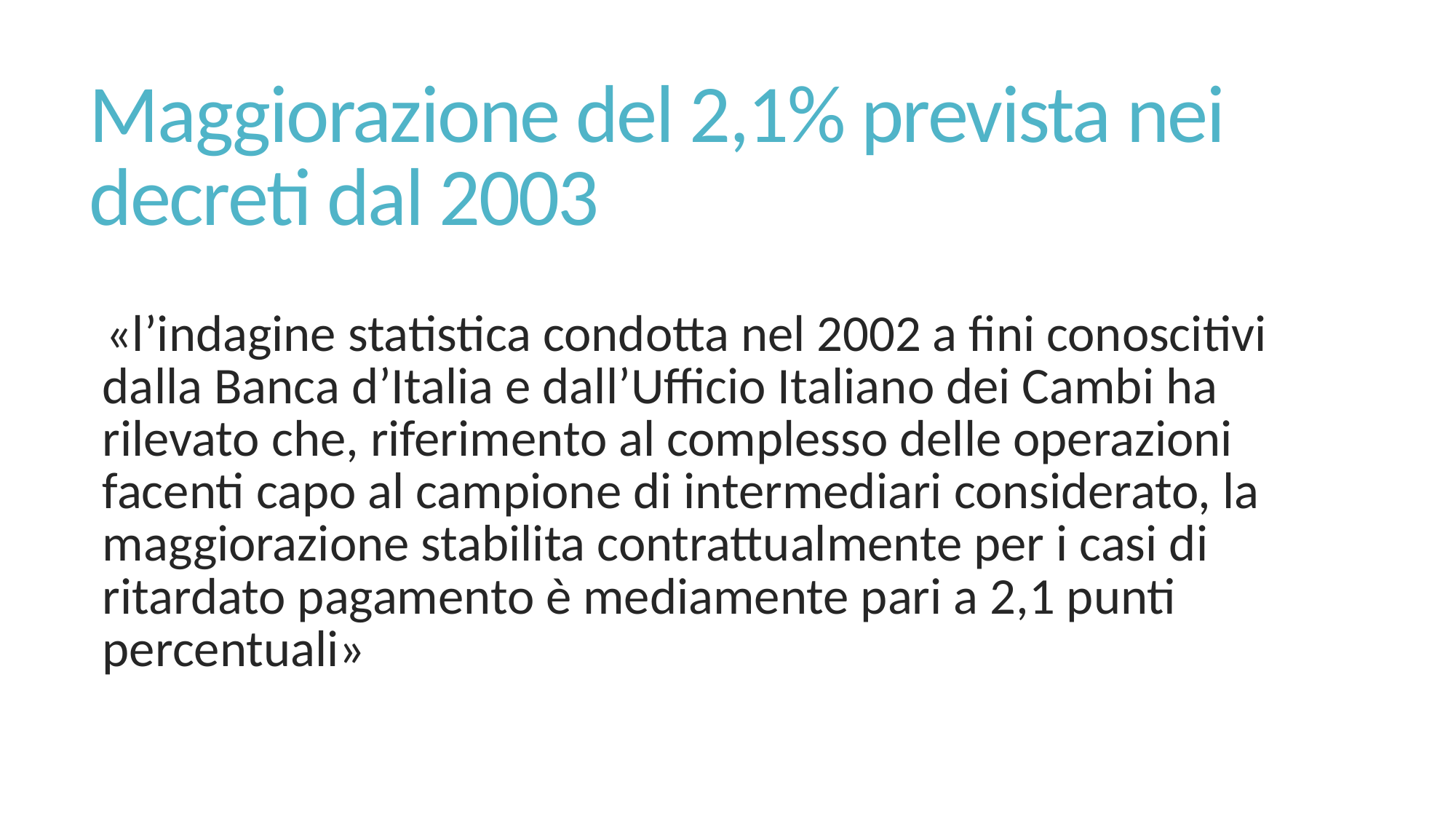

# Maggiorazione del 2,1% prevista nei decreti dal 2003

«l’indagine statistica condotta nel 2002 a fini conoscitivi dalla Banca d’Italia e dall’Ufficio Italiano dei Cambi ha rilevato che, riferimento al complesso delle operazioni facenti capo al campione di intermediari considerato, la maggiorazione stabilita contrattualmente per i casi di ritardato pagamento è mediamente pari a 2,1 punti percentuali»